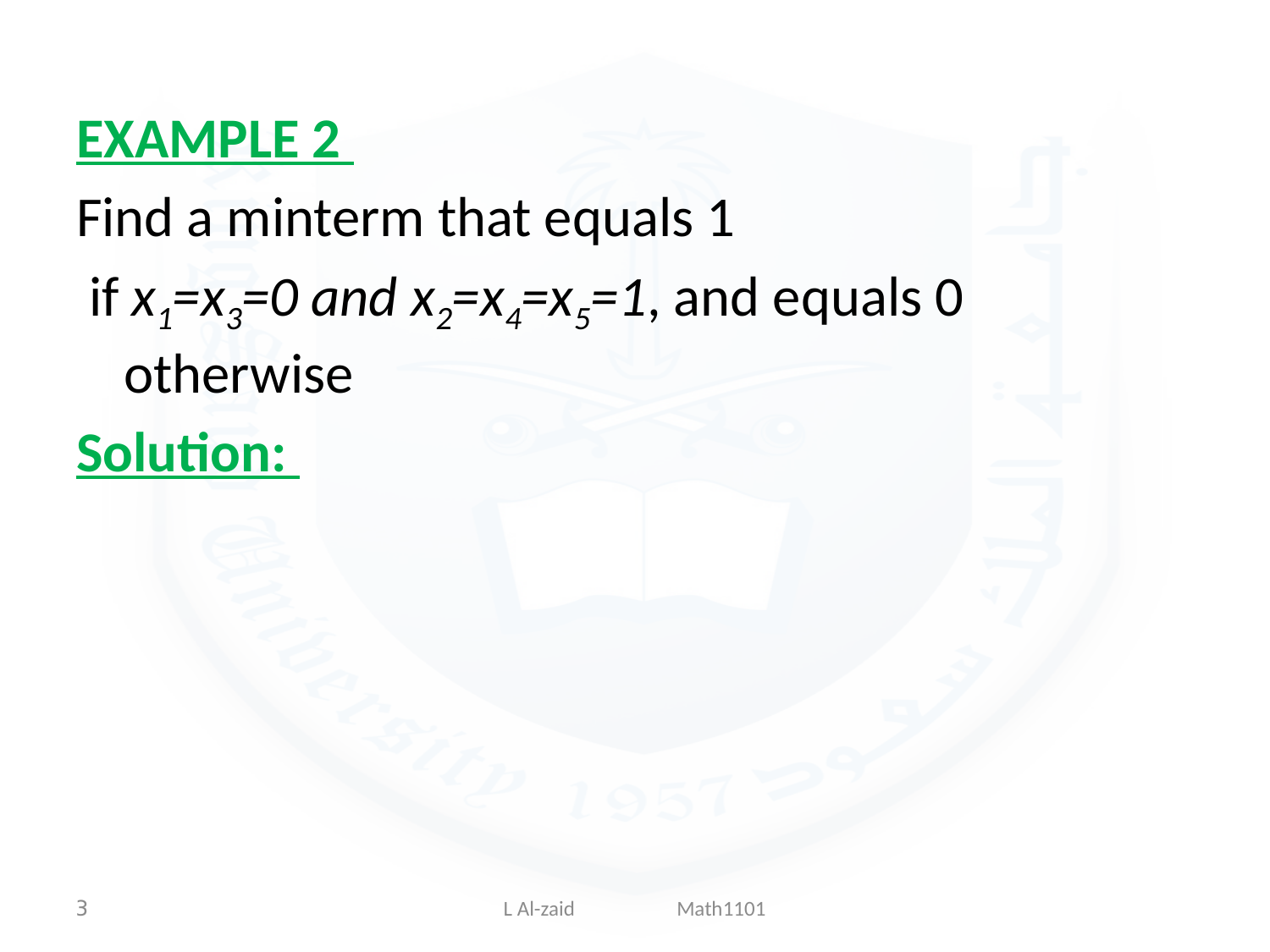

EXAMPLE 2
Find a minterm that equals 1
 if x1=x3=0 and x2=x4=x5=1, and equals 0 otherwise
Solution:
3
L Al-zaid                     Math1101